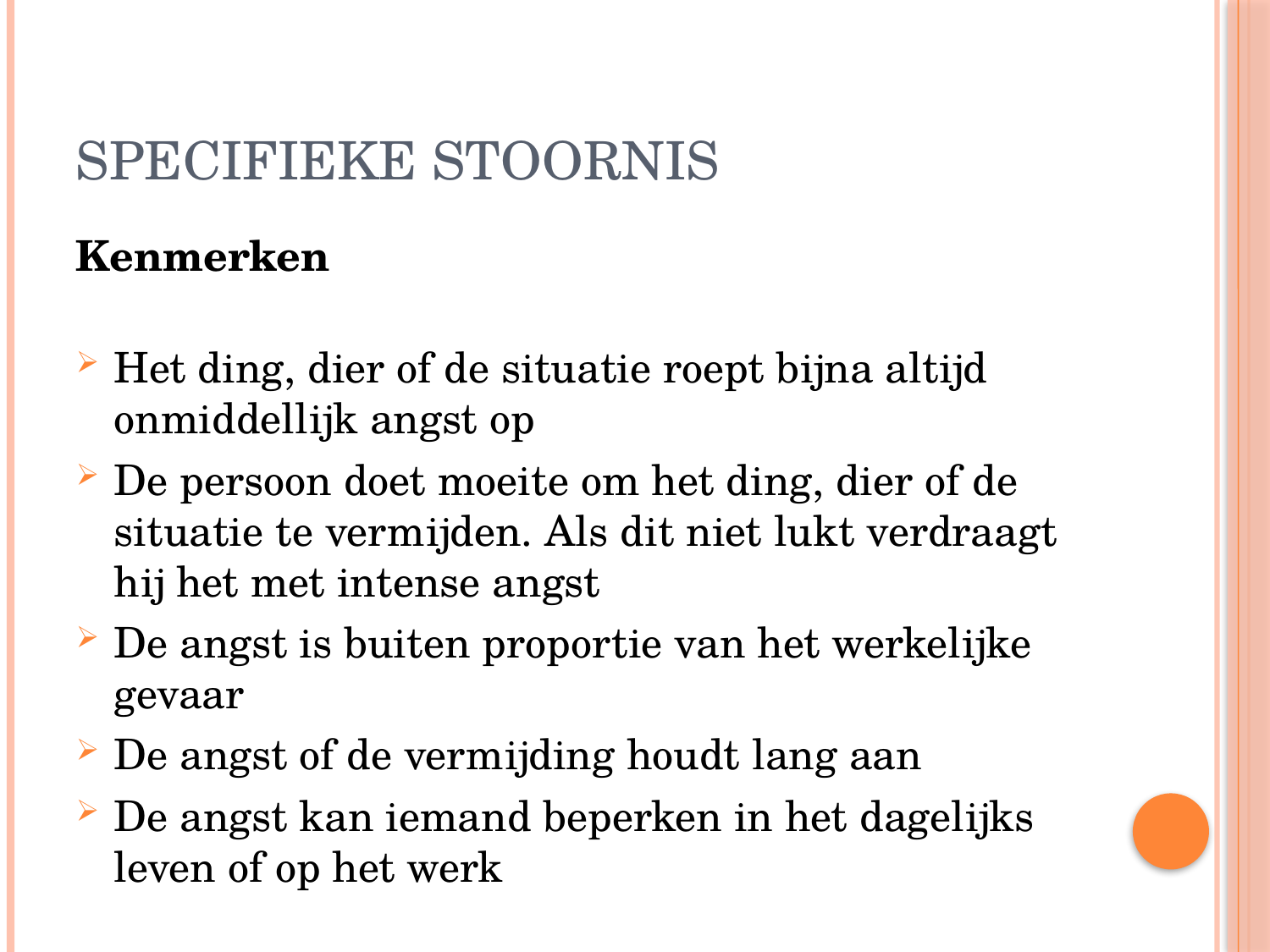

# Specifieke stoornis
Kenmerken
Het ding, dier of de situatie roept bijna altijd onmiddellijk angst op
De persoon doet moeite om het ding, dier of de situatie te vermijden. Als dit niet lukt verdraagt hij het met intense angst
De angst is buiten proportie van het werkelijke gevaar
De angst of de vermijding houdt lang aan
De angst kan iemand beperken in het dagelijks leven of op het werk